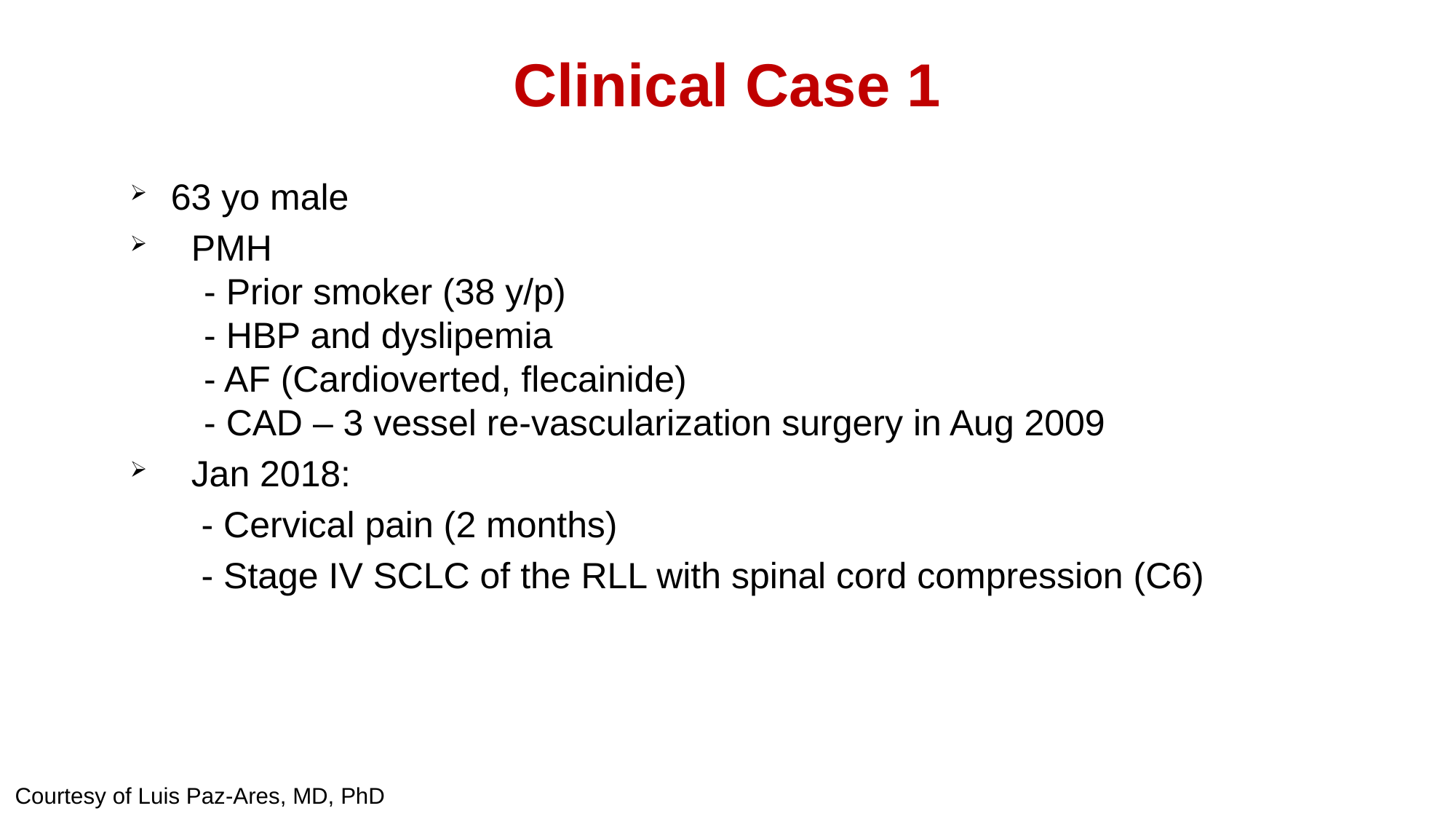

# Clinical Case 1
63 yo male
  PMH
 - Prior smoker (38 y/p)
 - HBP and dyslipemia
 - AF (Cardioverted, flecainide)
 - CAD – 3 vessel re-vascularization surgery in Aug 2009
  Jan 2018:
       - Cervical pain (2 months)
       - Stage IV SCLC of the RLL with spinal cord compression (C6)

Courtesy of Luis Paz-Ares, MD, PhD